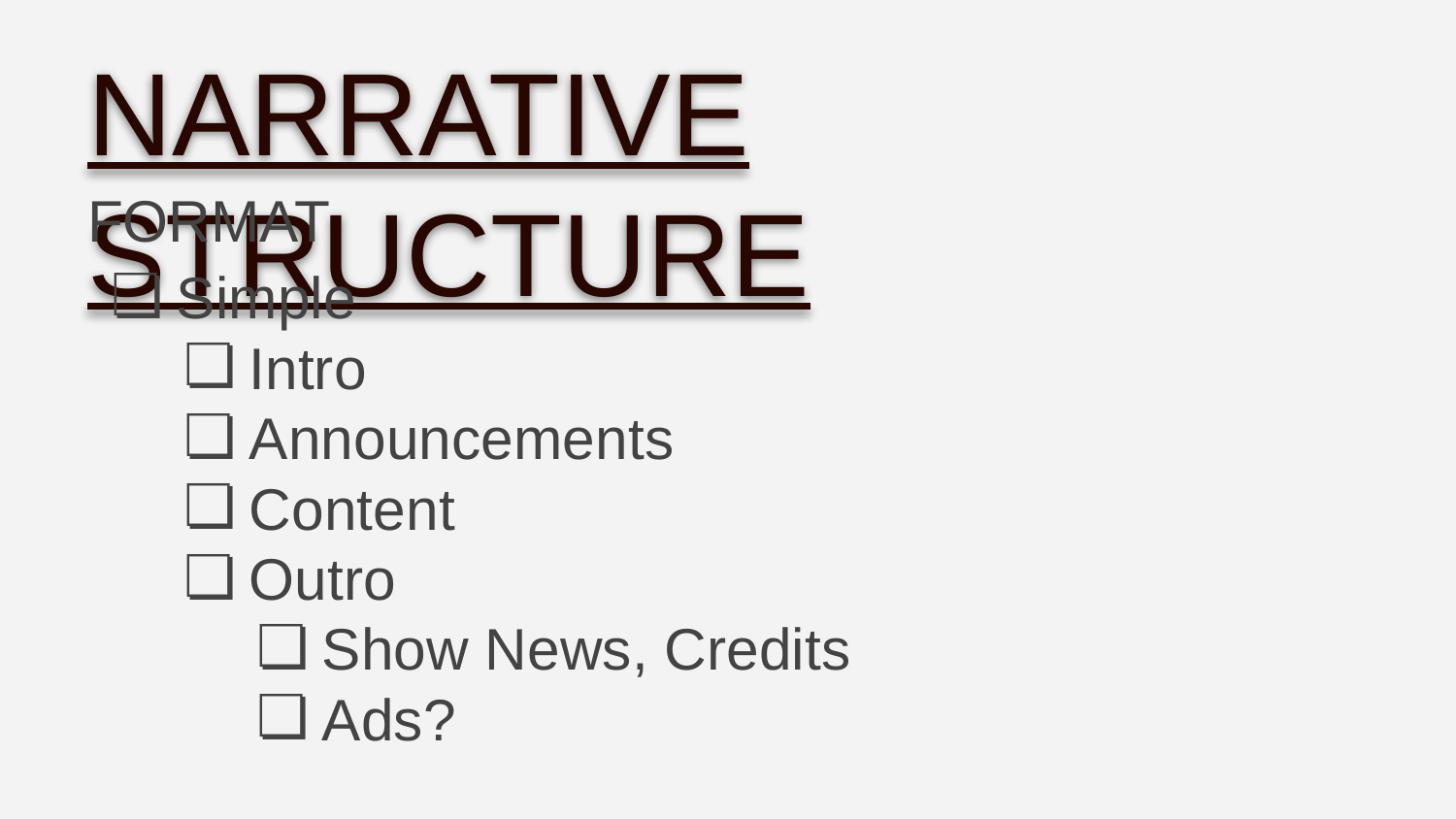

NARRATIVE STRUCTURE
FORMAT
Simple
Intro
Announcements
Content
Outro
Show News, Credits
Ads?